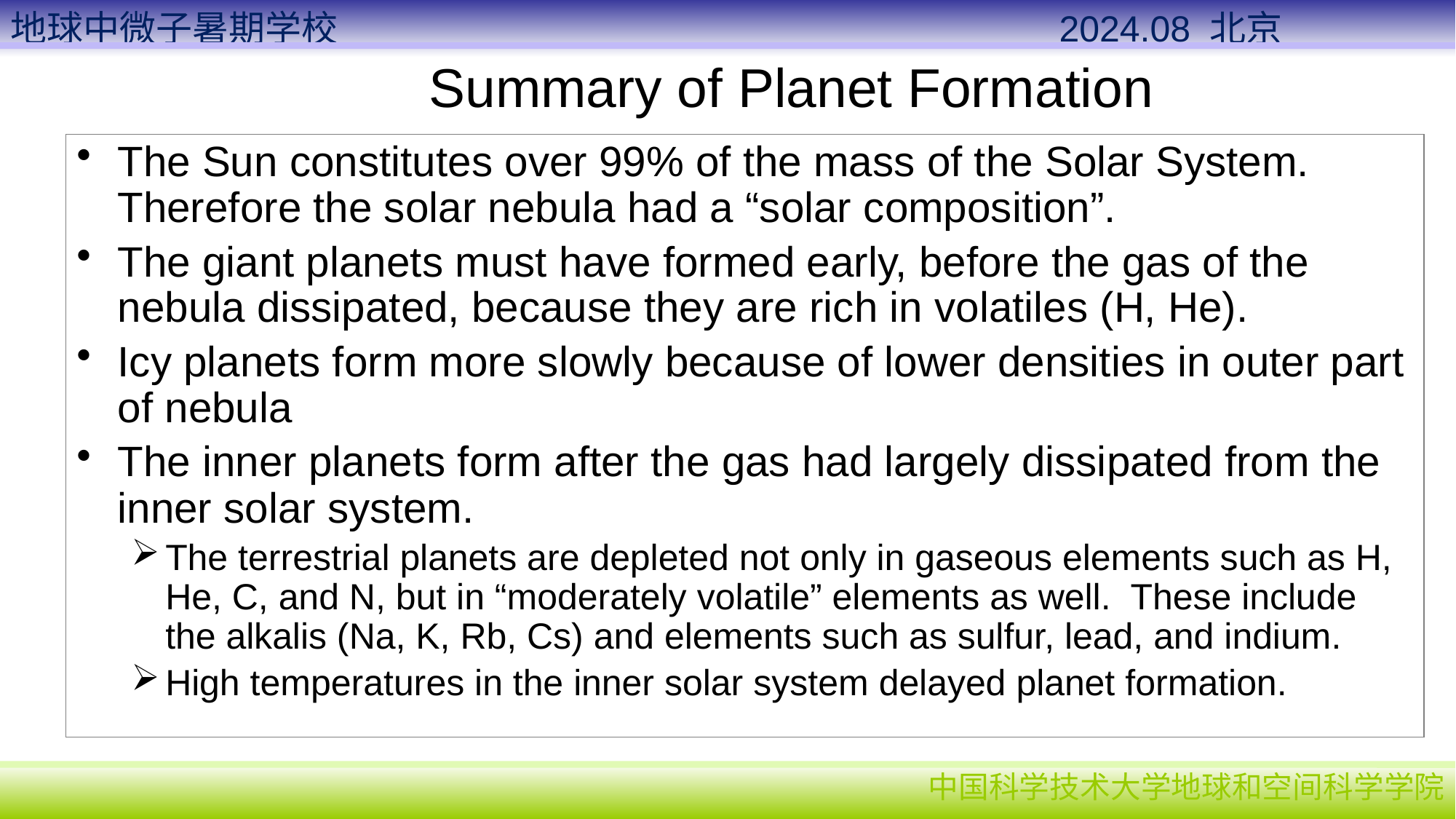

# Summary of Planet Formation
The Sun constitutes over 99% of the mass of the Solar System. Therefore the solar nebula had a “solar composition”.
The giant planets must have formed early, before the gas of the nebula dissipated, because they are rich in volatiles (H, He).
Icy planets form more slowly because of lower densities in outer part of nebula
The inner planets form after the gas had largely dissipated from the inner solar system.
The terrestrial planets are depleted not only in gaseous elements such as H, He, C, and N, but in “moderately volatile” elements as well.  These include the alkalis (Na, K, Rb, Cs) and elements such as sulfur, lead, and indium.
High temperatures in the inner solar system delayed planet formation.